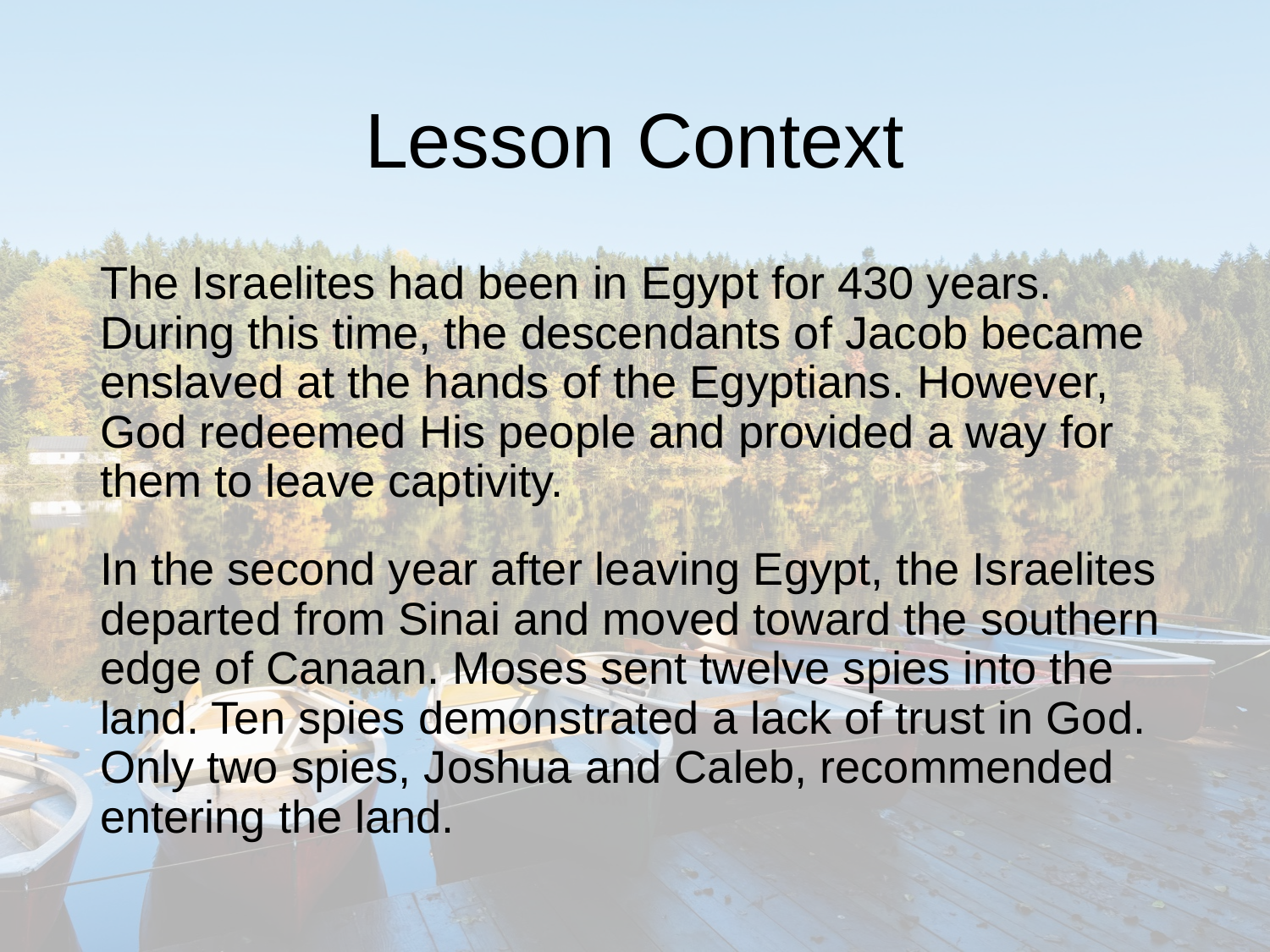

# Lesson Context
The Israelites had been in Egypt for 430 years. During this time, the descendants of Jacob became enslaved at the hands of the Egyptians. However, God redeemed His people and provided a way for them to leave captivity.
In the second year after leaving Egypt, the Israelites departed from Sinai and moved toward the southern edge of Canaan. Moses sent twelve spies into the land. Ten spies demonstrated a lack of trust in God. Only two spies, Joshua and Caleb, recommended entering the land.